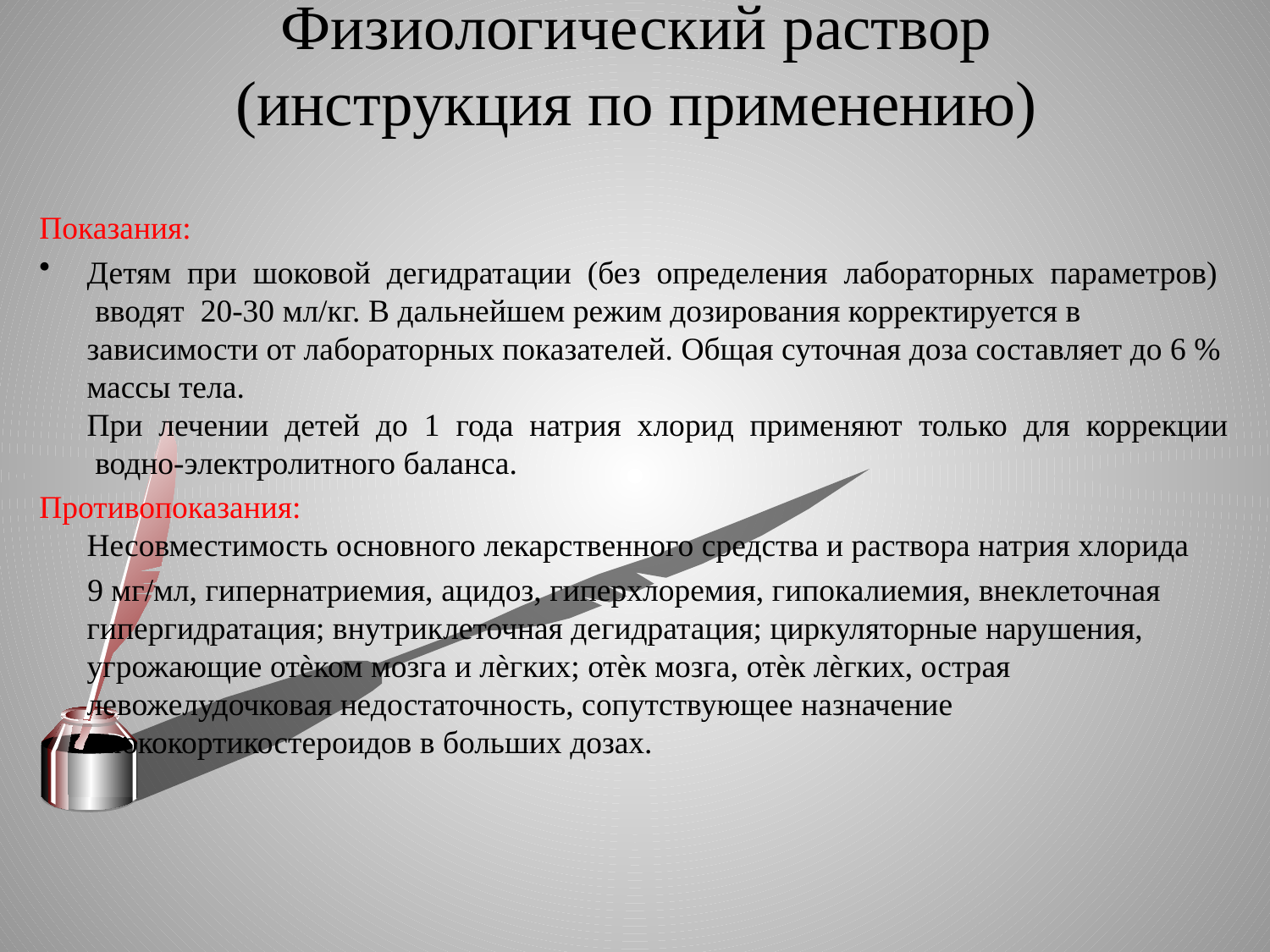

# Физиологический раствор (инструкция по применению)
Показания:
Детям  при  шоковой  дегидратации  (без  определения  лабораторных  параметров)  вводят  20-30 мл/кг. В дальнейшем режим дозирования корректируется в зависимости от лабораторных показателей. Общая суточная доза составляет до 6 % массы тела. 
При  лечении  детей  до  1  года  натрия  хлорид  применяют  только  для  коррекции  водно-электролитного баланса.
Противопоказания:
Несовместимость основного лекарственного средства и раствора натрия хлорида
      9 мг/мл, гипернатриемия, ацидоз, гиперхлоремия, гипокалиемия, внеклеточная гипергидратация; внутриклеточная дегидратация; циркуляторные нарушения, угрожающие отѐком мозга и лѐгких; отѐк мозга, отѐк лѐгких, острая левожелудочковая недостаточность, сопутствующее назначение глюкокортикостероидов в больших дозах.